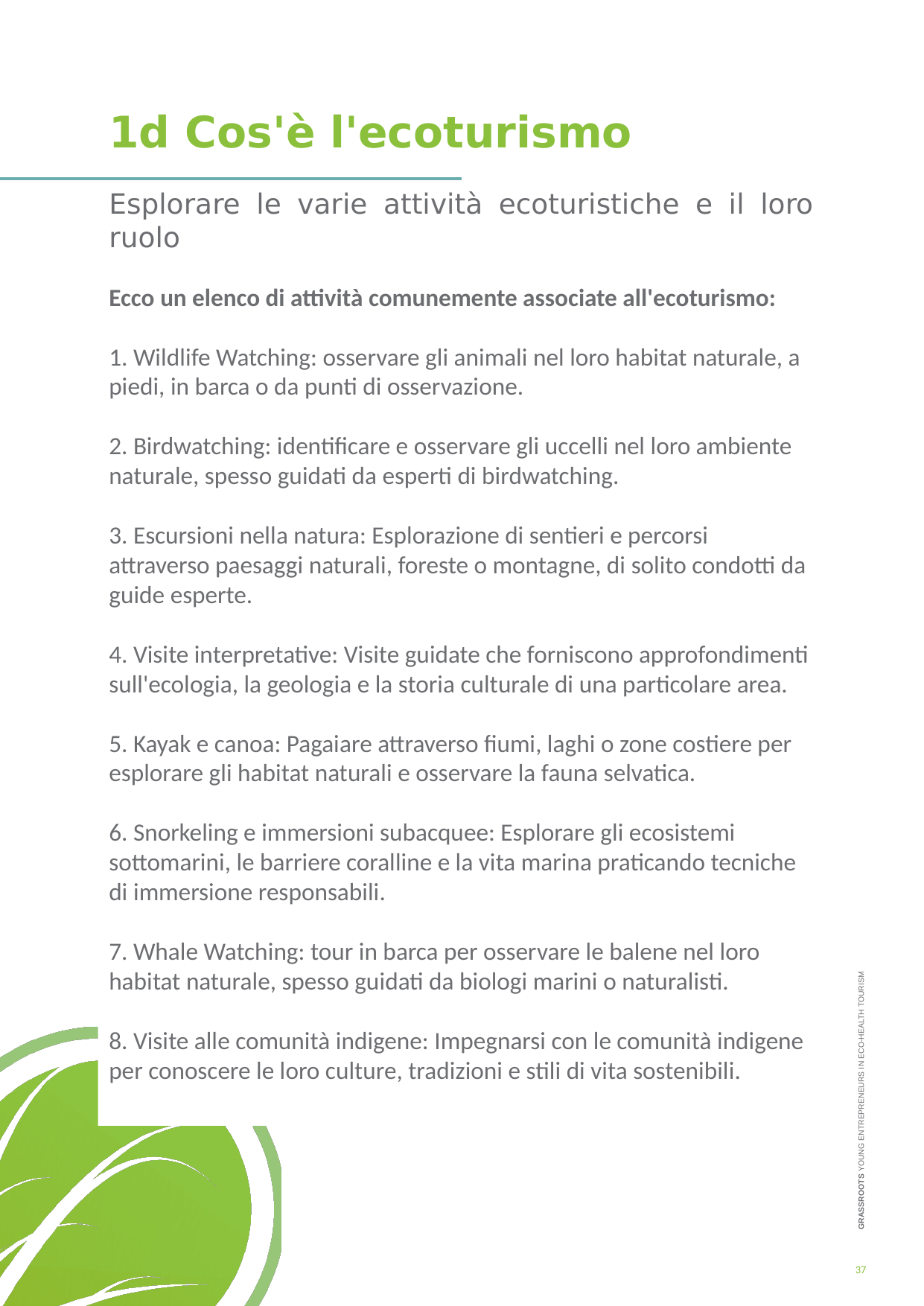

1d Cos'è l'ecoturismo
Esplorare le varie attività ecoturistiche e il loro ruolo
Ecco un elenco di attività comunemente associate all'ecoturismo:

1. Wildlife Watching: osservare gli animali nel loro habitat naturale, a piedi, in barca o da punti di osservazione.

2. Birdwatching: identificare e osservare gli uccelli nel loro ambiente naturale, spesso guidati da esperti di birdwatching.

3. Escursioni nella natura: Esplorazione di sentieri e percorsi attraverso paesaggi naturali, foreste o montagne, di solito condotti da guide esperte.

4. Visite interpretative: Visite guidate che forniscono approfondimenti sull'ecologia, la geologia e la storia culturale di una particolare area.

5. Kayak e canoa: Pagaiare attraverso fiumi, laghi o zone costiere per esplorare gli habitat naturali e osservare la fauna selvatica.

6. Snorkeling e immersioni subacquee: Esplorare gli ecosistemi sottomarini, le barriere coralline e la vita marina praticando tecniche di immersione responsabili.

7. Whale Watching: tour in barca per osservare le balene nel loro habitat naturale, spesso guidati da biologi marini o naturalisti.

8. Visite alle comunità indigene: Impegnarsi con le comunità indigene per conoscere le loro culture, tradizioni e stili di vita sostenibili.

37